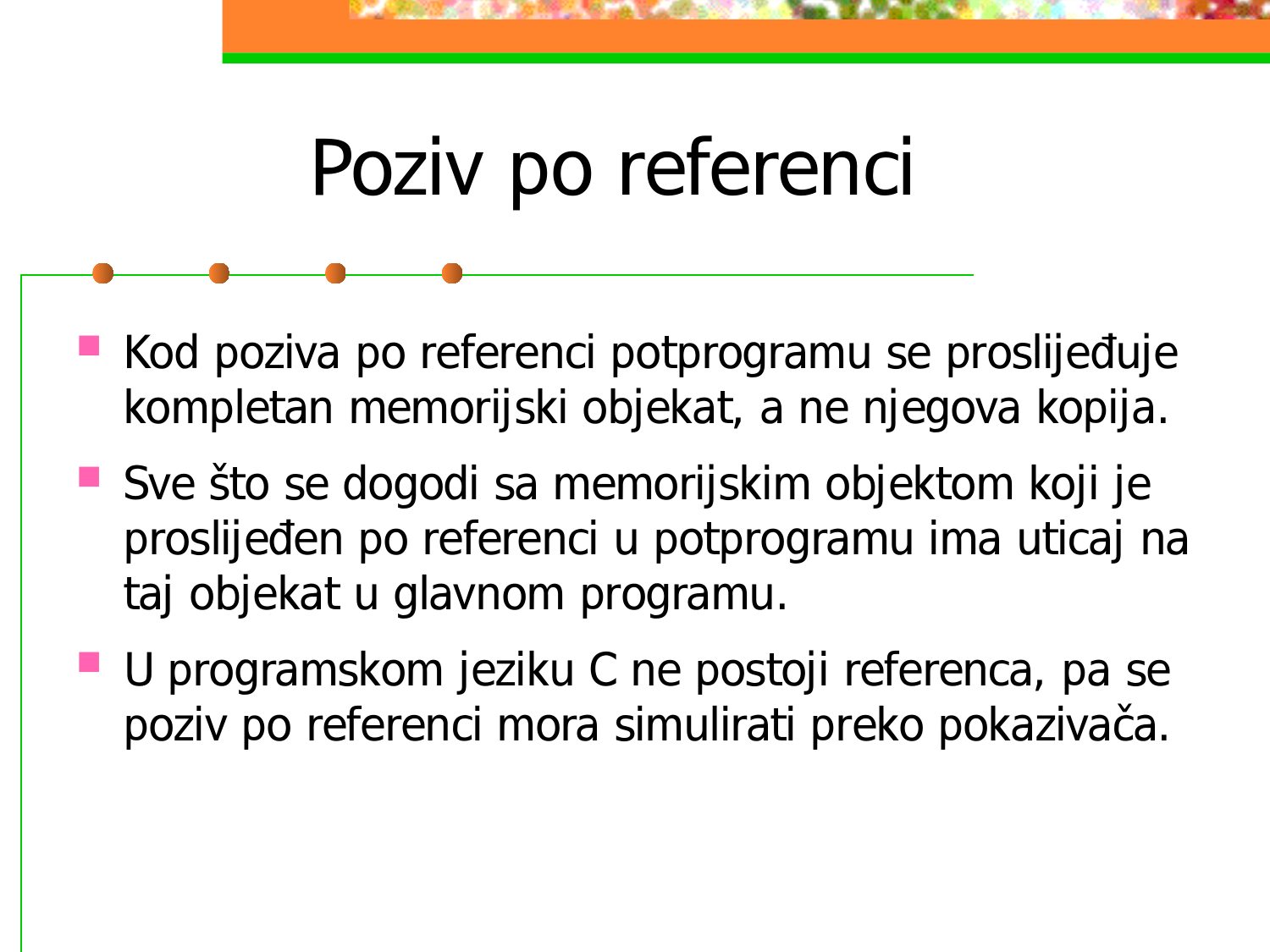

# Poziv po referenci
Kod poziva po referenci potprogramu se proslijeđuje kompletan memorijski objekat, a ne njegova kopija.
Sve što se dogodi sa memorijskim objektom koji je proslijeđen po referenci u potprogramu ima uticaj na taj objekat u glavnom programu.
U programskom jeziku C ne postoji referenca, pa se poziv po referenci mora simulirati preko pokazivača.